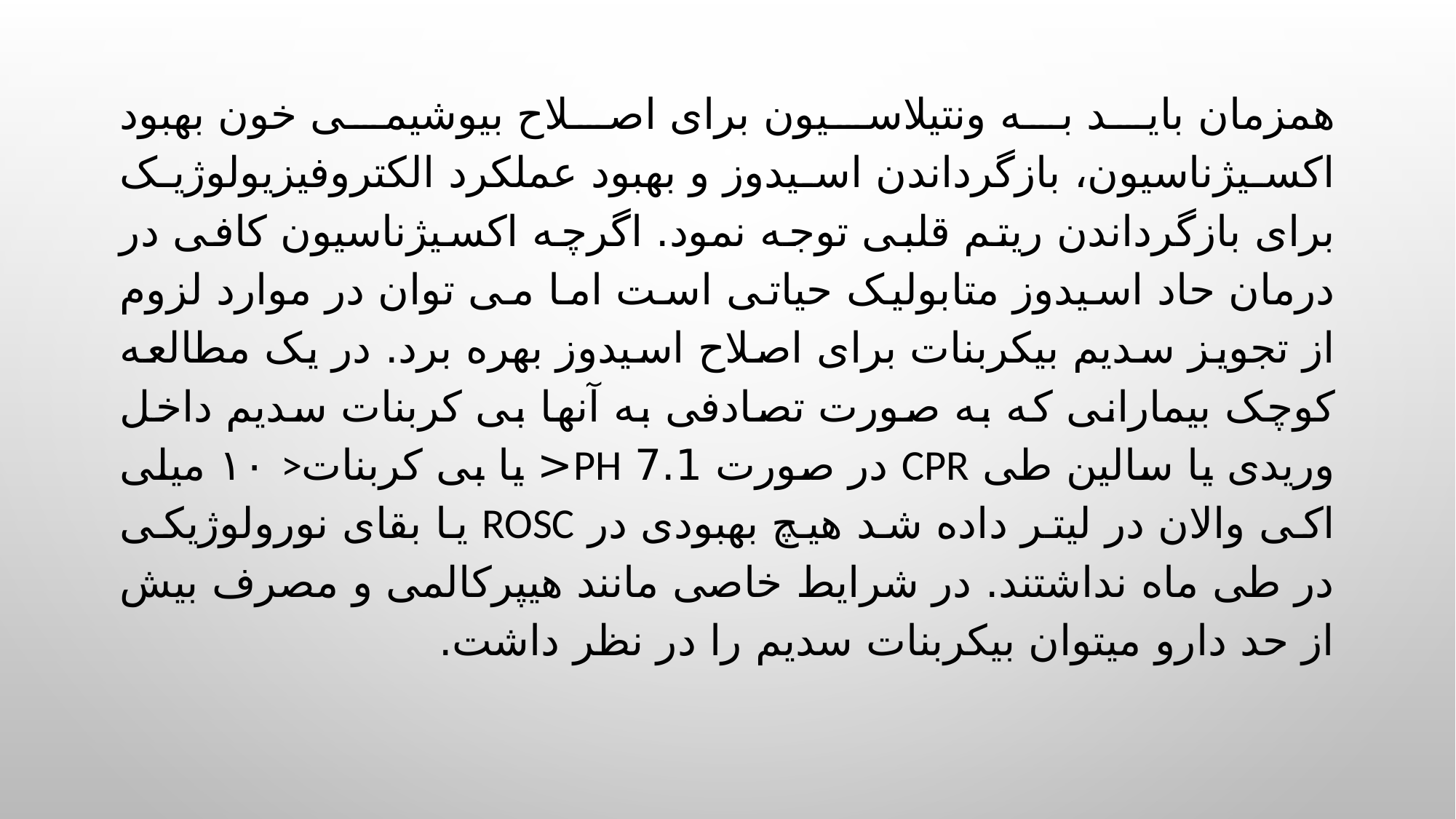

#
همزمان باید به ونتیلاسیون برای اصلاح بیوشیمی خون بهبود اکسیژناسیون، بازگرداندن اسیدوز و بهبود عملکرد الکتروفیزیولوژیک برای بازگرداندن ریتم قلبی توجه نمود. اگرچه اکسیژناسیون کافی در درمان حاد اسیدوز متابولیک حیاتی است اما می توان در موارد لزوم از تجویز سدیم بیکربنات برای اصلاح اسیدوز بهره برد. در یک مطالعه کوچک بیمارانی که به صورت تصادفی به آنها بی کربنات سدیم داخل وریدی یا سالین طی CPR در صورت 7.1 pH< یا بی کربنات< ۱۰ میلی اکی والان در لیتر داده شد هیچ بهبودی در ROSC یا بقای نورولوژیکی در طی ماه نداشتند. در شرایط خاصی مانند هیپرکالمی و مصرف بیش از حد دارو میتوان بیکربنات سدیم را در نظر داشت.